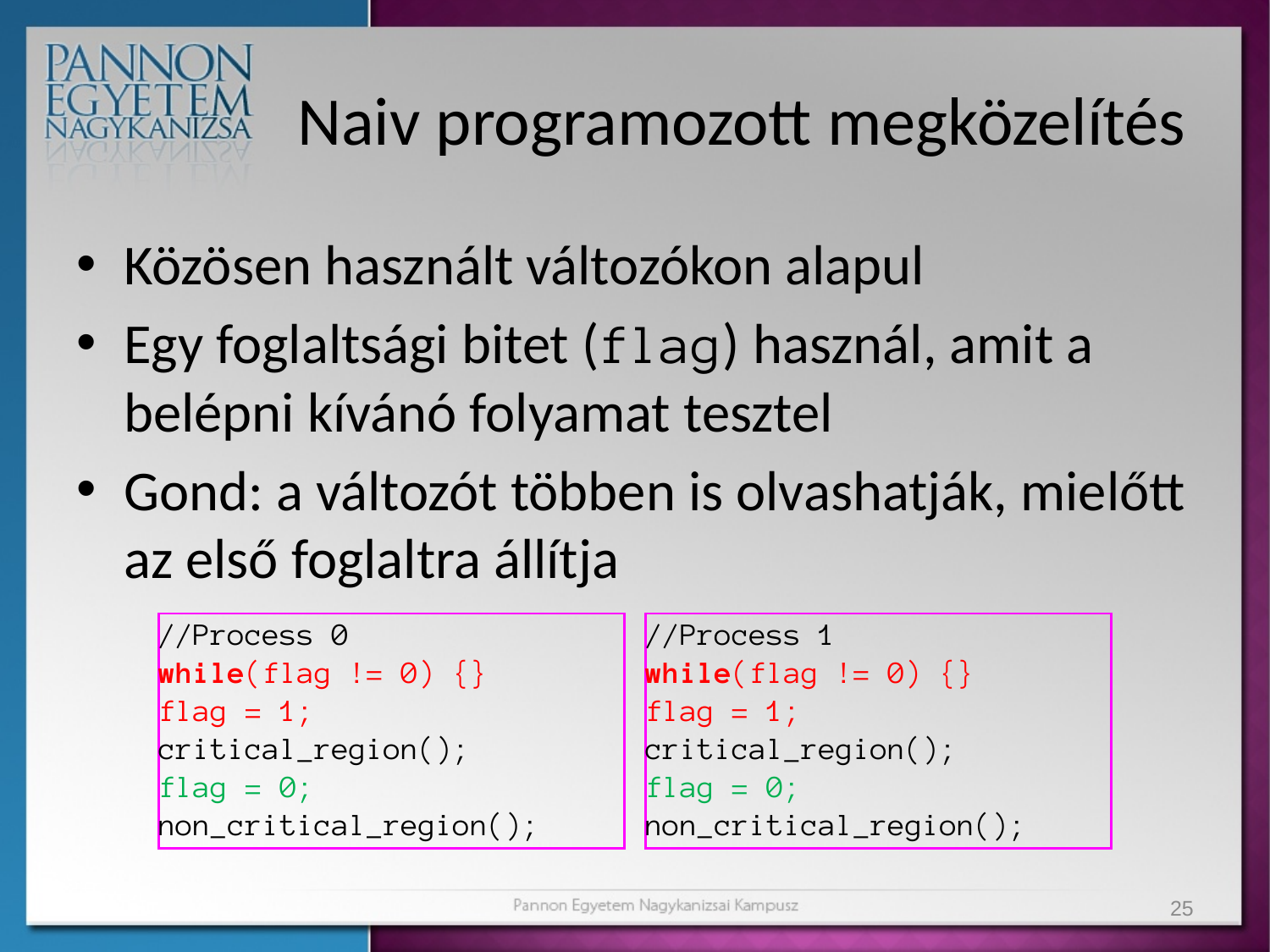

# Naiv programozott megközelítés
Közösen használt változókon alapul
Egy foglaltsági bitet (flag) használ, amit a belépni kívánó folyamat tesztel
Gond: a változót többen is olvashatják, mielőtt az első foglaltra állítja
//Process 0
while(flag != 0) {}
flag = 1;
critical_region();
flag = 0;
non_critical_region();
//Process 1
while(flag != 0) {}
flag = 1;
critical_region();
flag = 0;
non_critical_region();
25